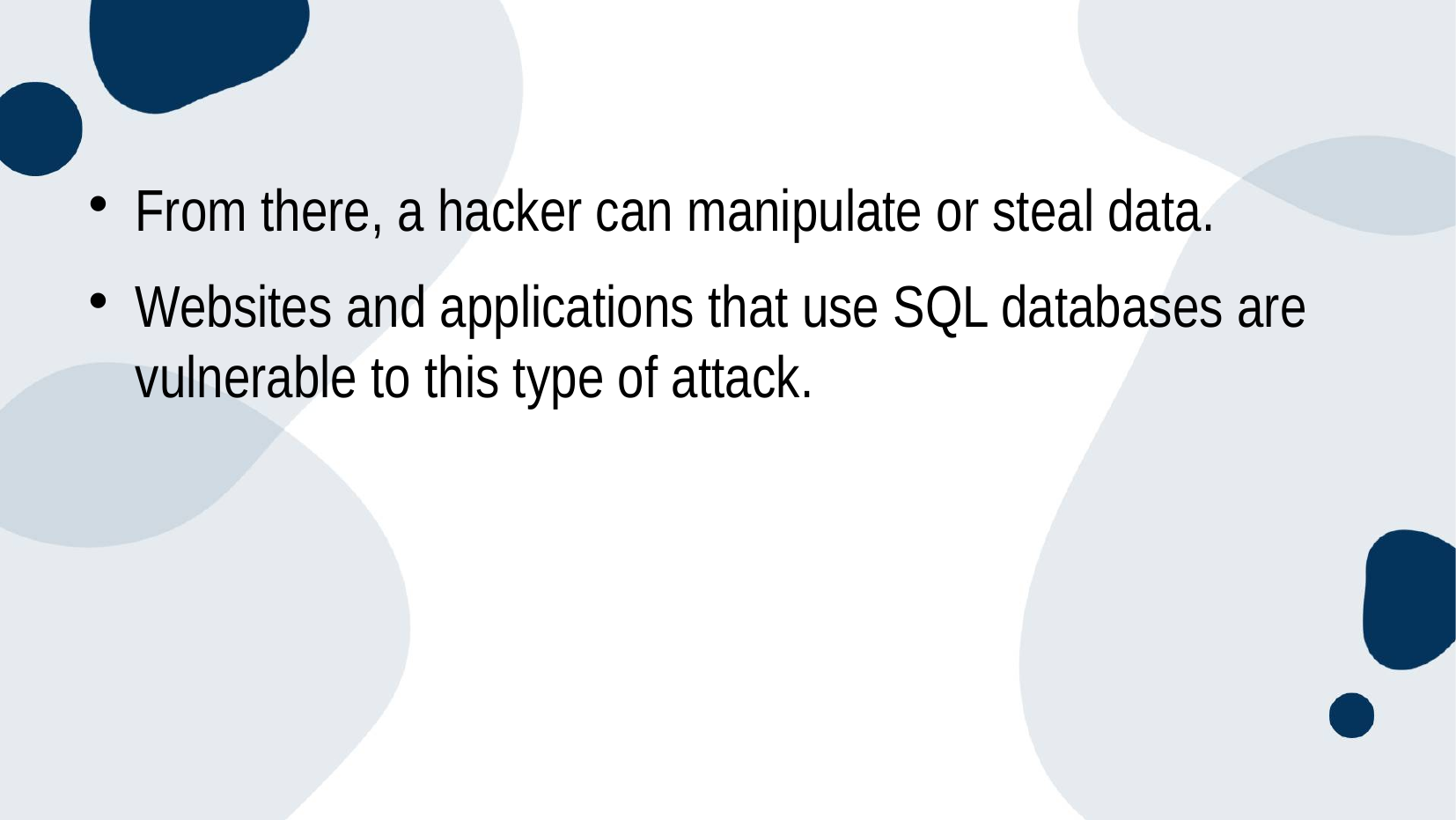

#
From there, a hacker can manipulate or steal data.
Websites and applications that use SQL databases are vulnerable to this type of attack.